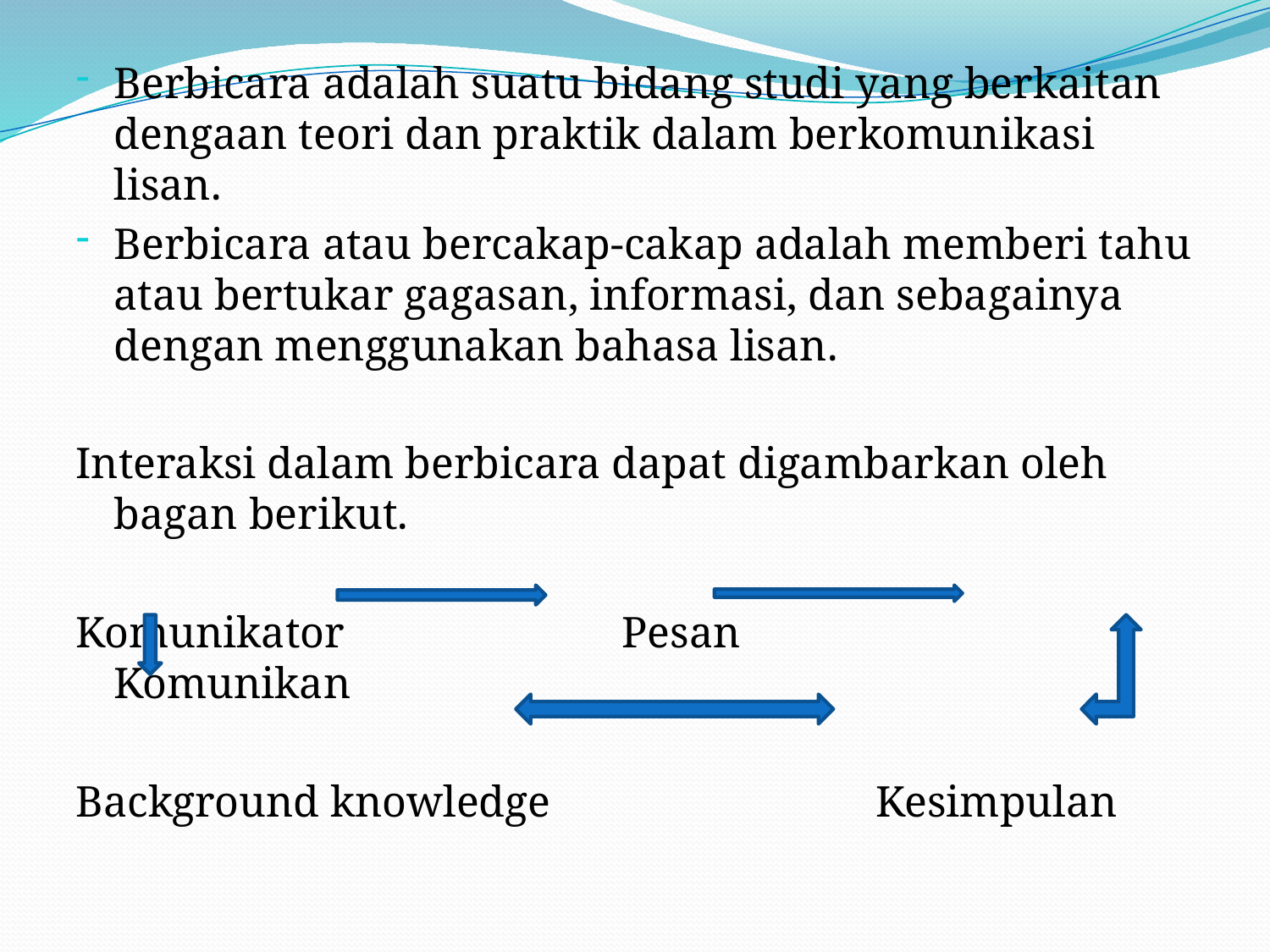

Berbicara adalah suatu bidang studi yang berkaitan dengaan teori dan praktik dalam berkomunikasi lisan.
Berbicara atau bercakap-cakap adalah memberi tahu atau bertukar gagasan, informasi, dan sebagainya dengan menggunakan bahasa lisan.

Interaksi dalam berbicara dapat digambarkan oleh bagan berikut.

Komunikator			Pesan			Komunikan

Background knowledge			Kesimpulan